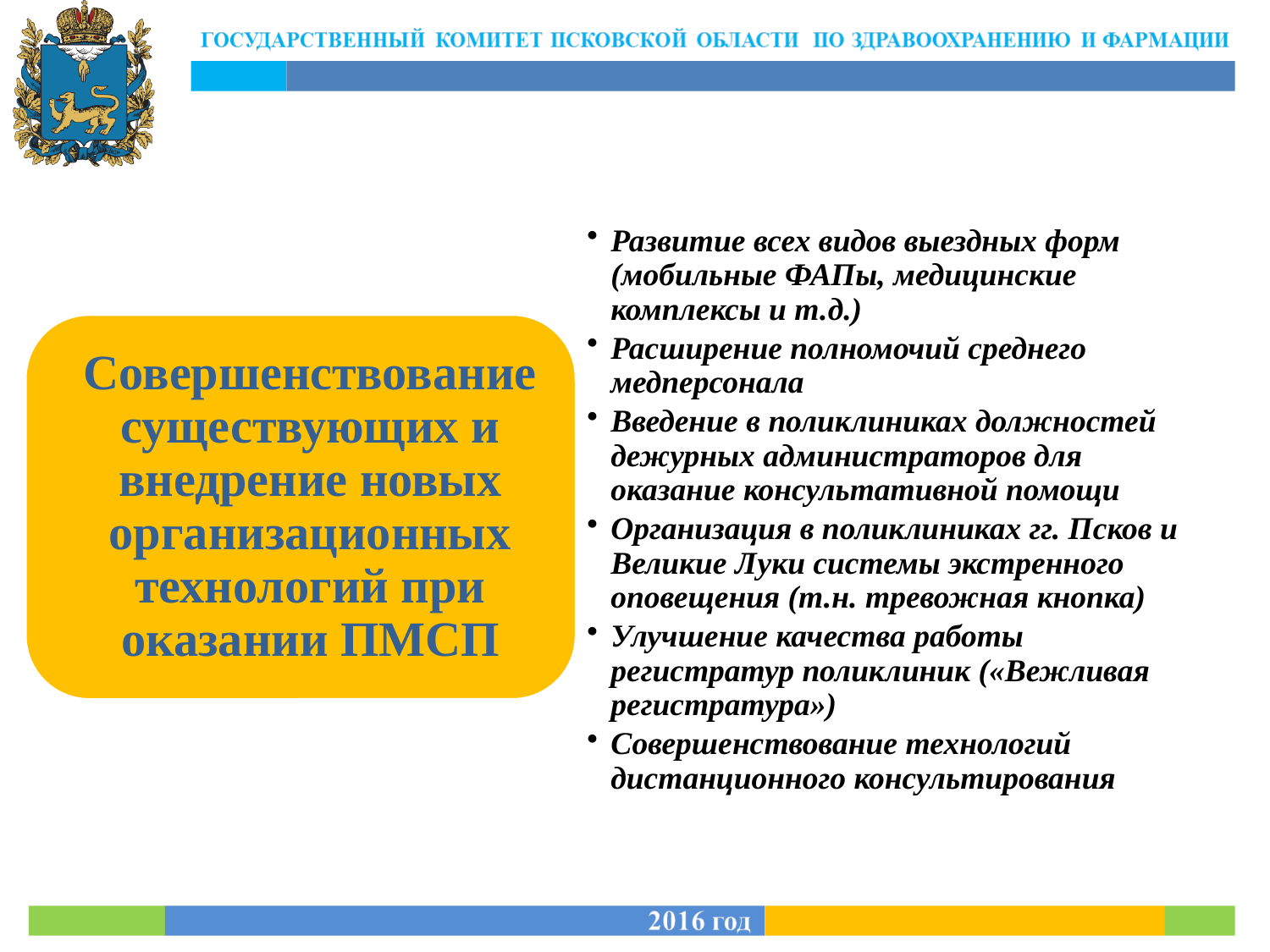

Совершенствование существующих и внедрение новых организационных технологий при оказании ПМСП
Развитие всех видов выездных форм (мобильные ФАПы, медицинские комплексы и т.д.)
Расширение полномочий среднего медперсонала
Введение в поликлиниках должностей дежурных администраторов для оказание консультативной помощи
Организация в поликлиниках гг. Псков и Великие Луки системы экстренного оповещения (т.н. тревожная кнопка)
Улучшение качества работы регистратур поликлиник («Вежливая регистратура»)
Совершенствование технологий дистанционного консультирования